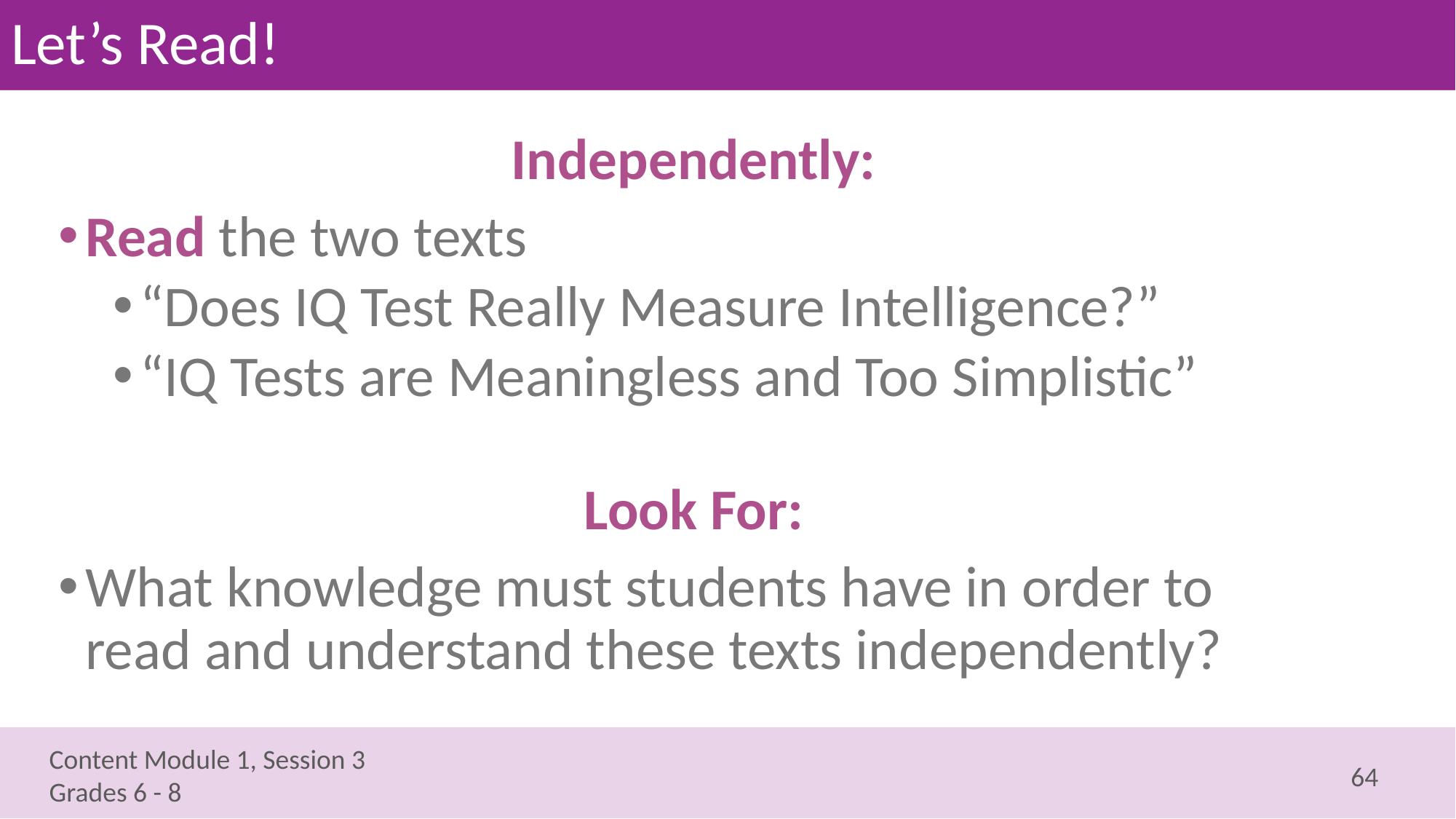

# Let’s Read!
Independently:
Read the two texts
“Does IQ Test Really Measure Intelligence?”
“IQ Tests are Meaningless and Too Simplistic”

Look For:
What knowledge must students have in order to read and understand these texts independently?

64